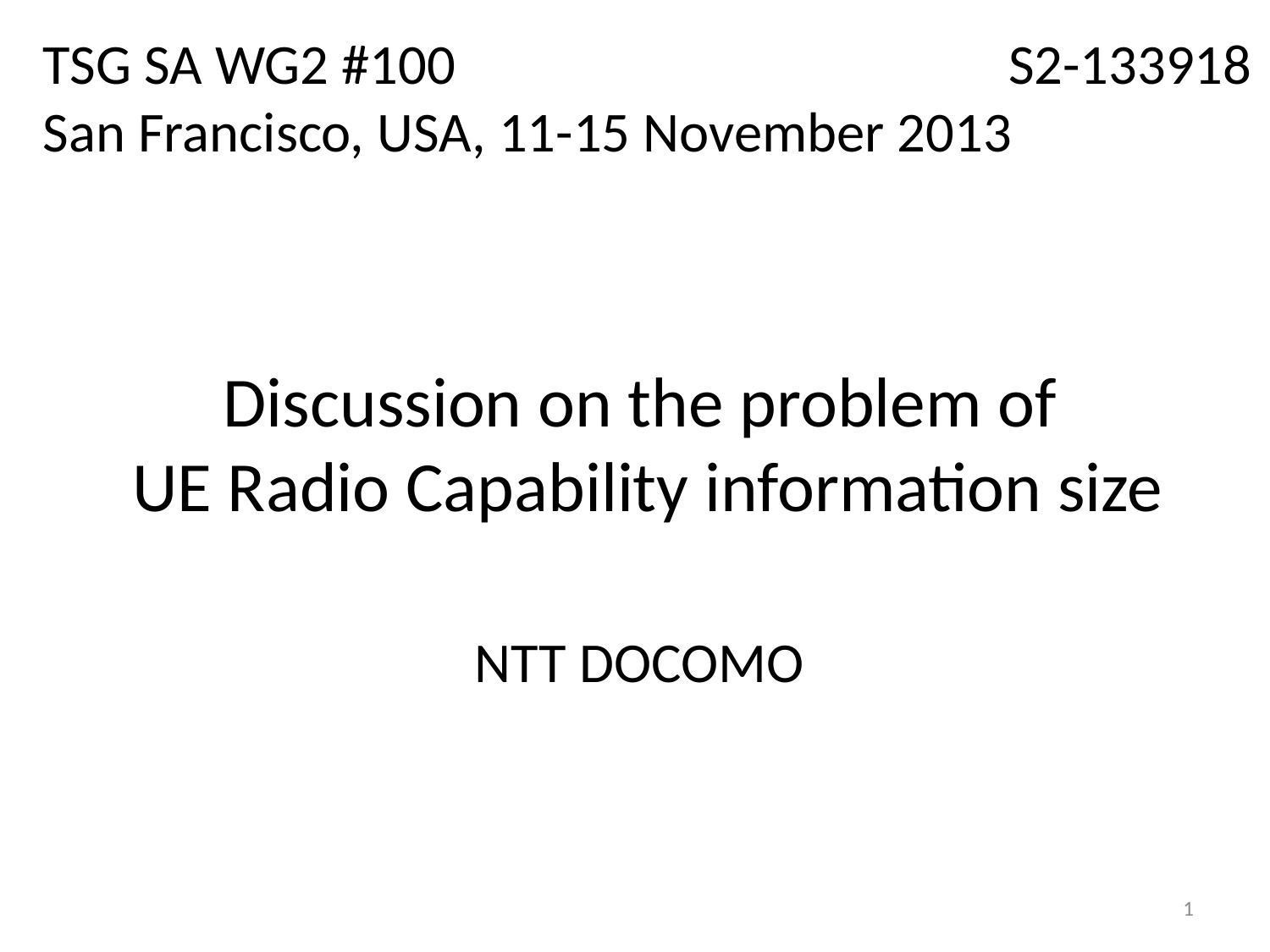

TSG SA WG2 #100
San Francisco, USA, 11-15 November 2013
S2-133918
# Discussion on the problem of UE Radio Capability information size
NTT DOCOMO
1